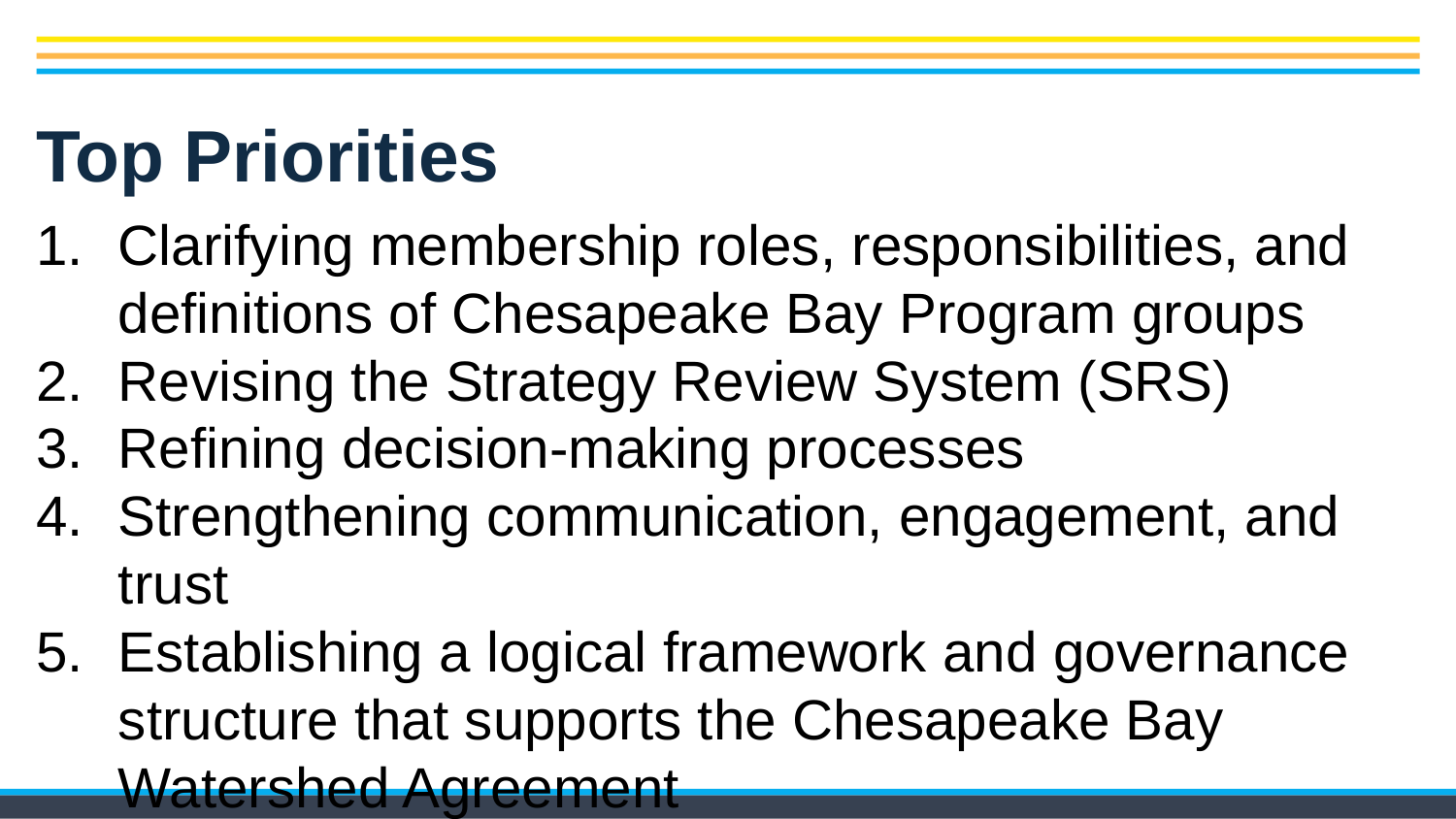

# Top Priorities
Clarifying membership roles, responsibilities, and definitions of Chesapeake Bay Program groups
Revising the Strategy Review System (SRS)
Refining decision-making processes
Strengthening communication, engagement, and trust
Establishing a logical framework and governance structure that supports the Chesapeake Bay Watershed Agreement